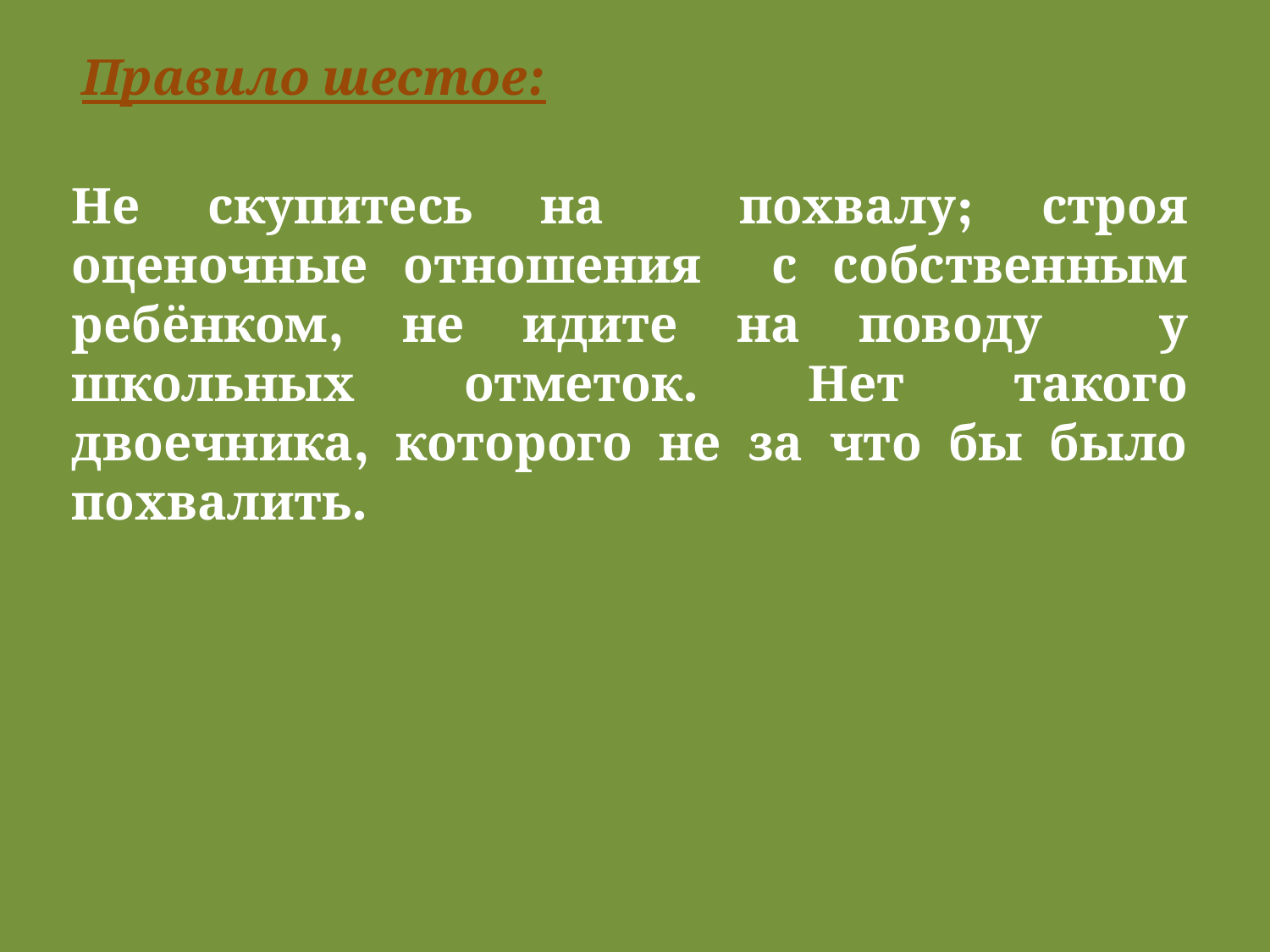

Правило шестое:
Не скупитесь на  похвалу; строя оценочные отношения  с собственным ребёнком, не идите на поводу  у школьных отметок. Нет такого двоечника, которого не за что бы было похвалить.